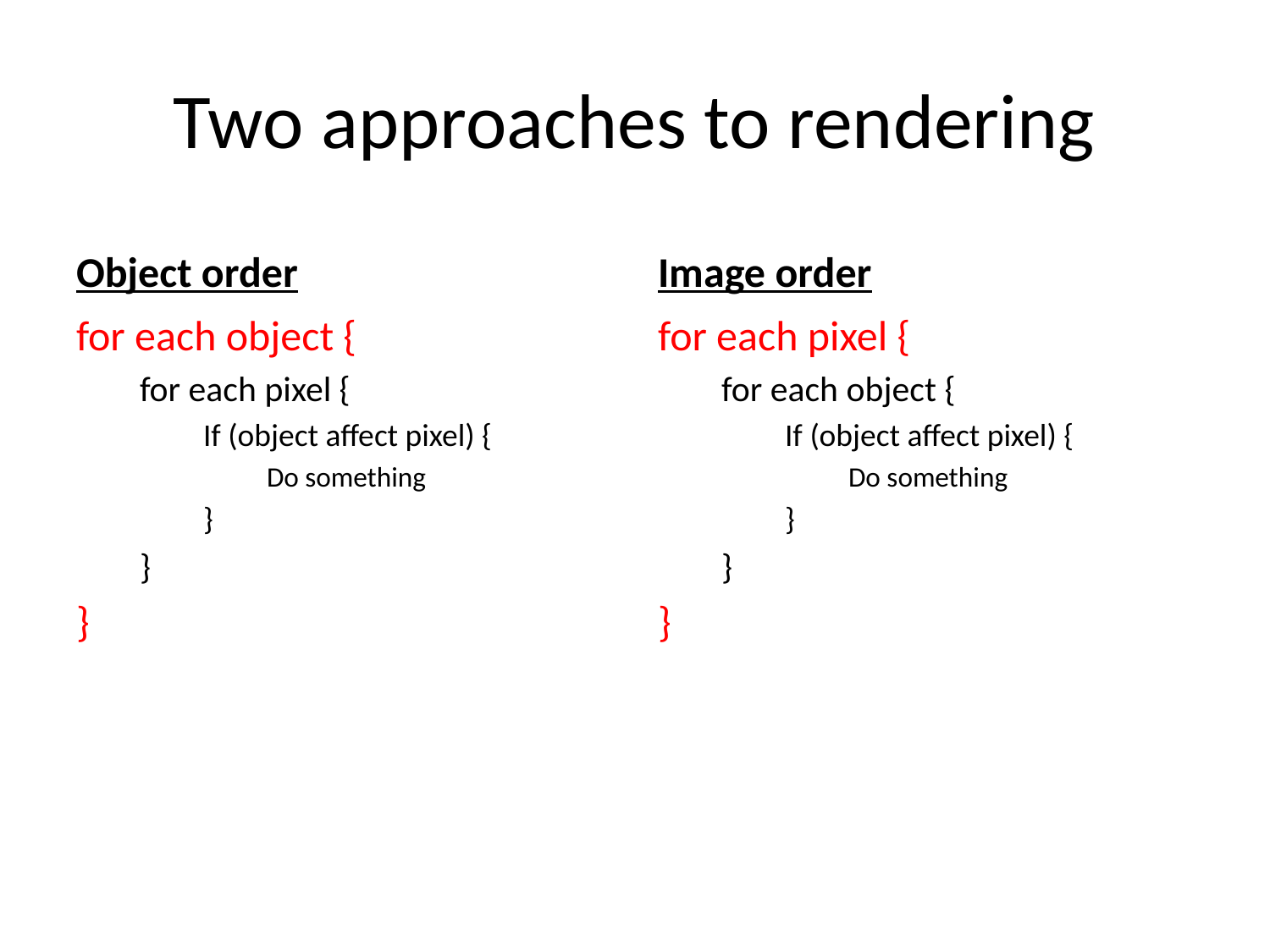

# Two approaches to rendering
Object order
Image order
for each object {
for each pixel {
If (object affect pixel) {
Do something
}
}
}
for each pixel {
for each object {
If (object affect pixel) {
Do something
}
}
}